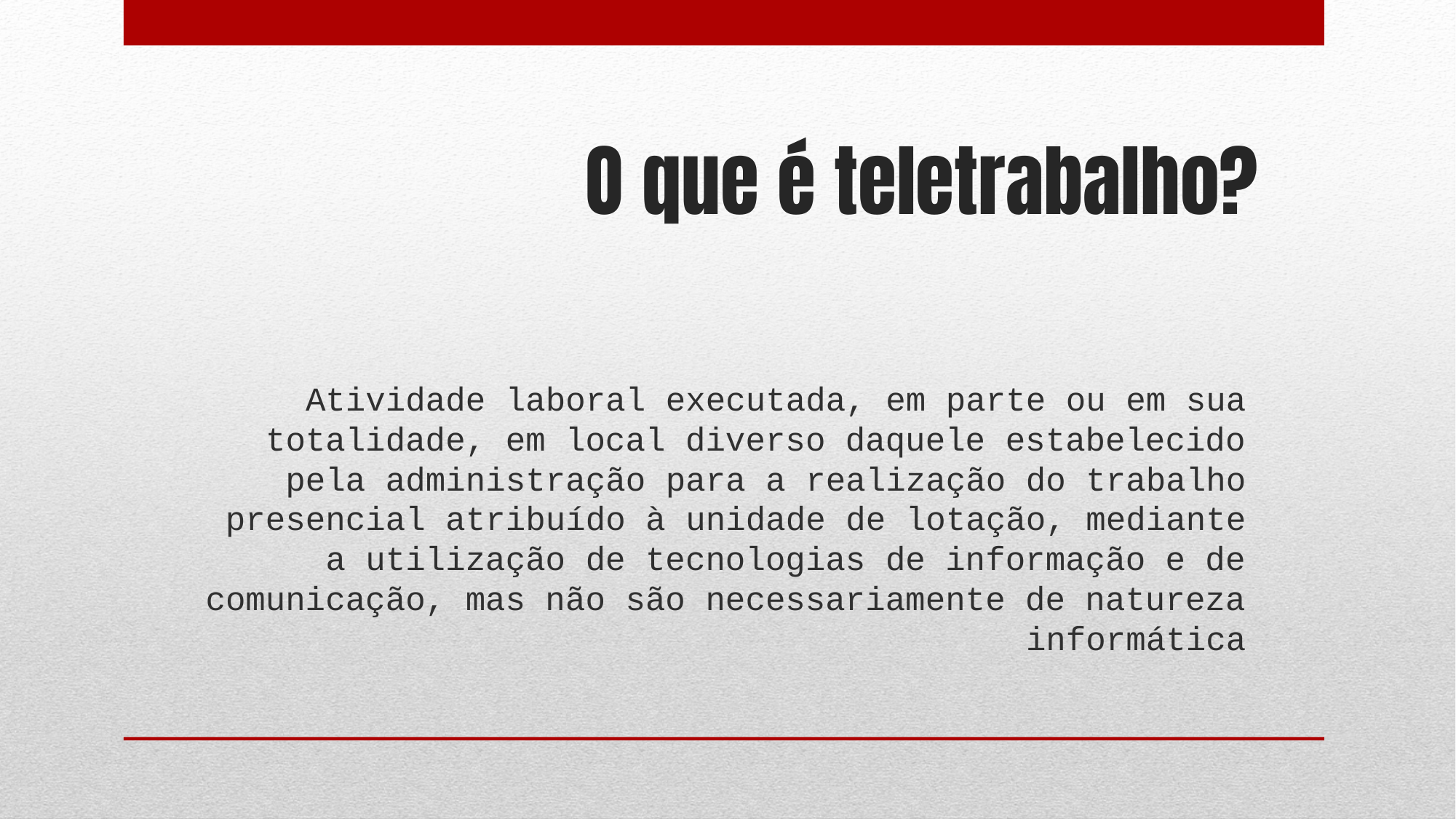

# O que é teletrabalho?
Atividade laboral executada, em parte ou em sua totalidade, em local diverso daquele estabelecido pela administração para a realização do trabalho presencial atribuído à unidade de lotação, mediante a utilização de tecnologias de informação e de comunicação, mas não são necessariamente de natureza informática